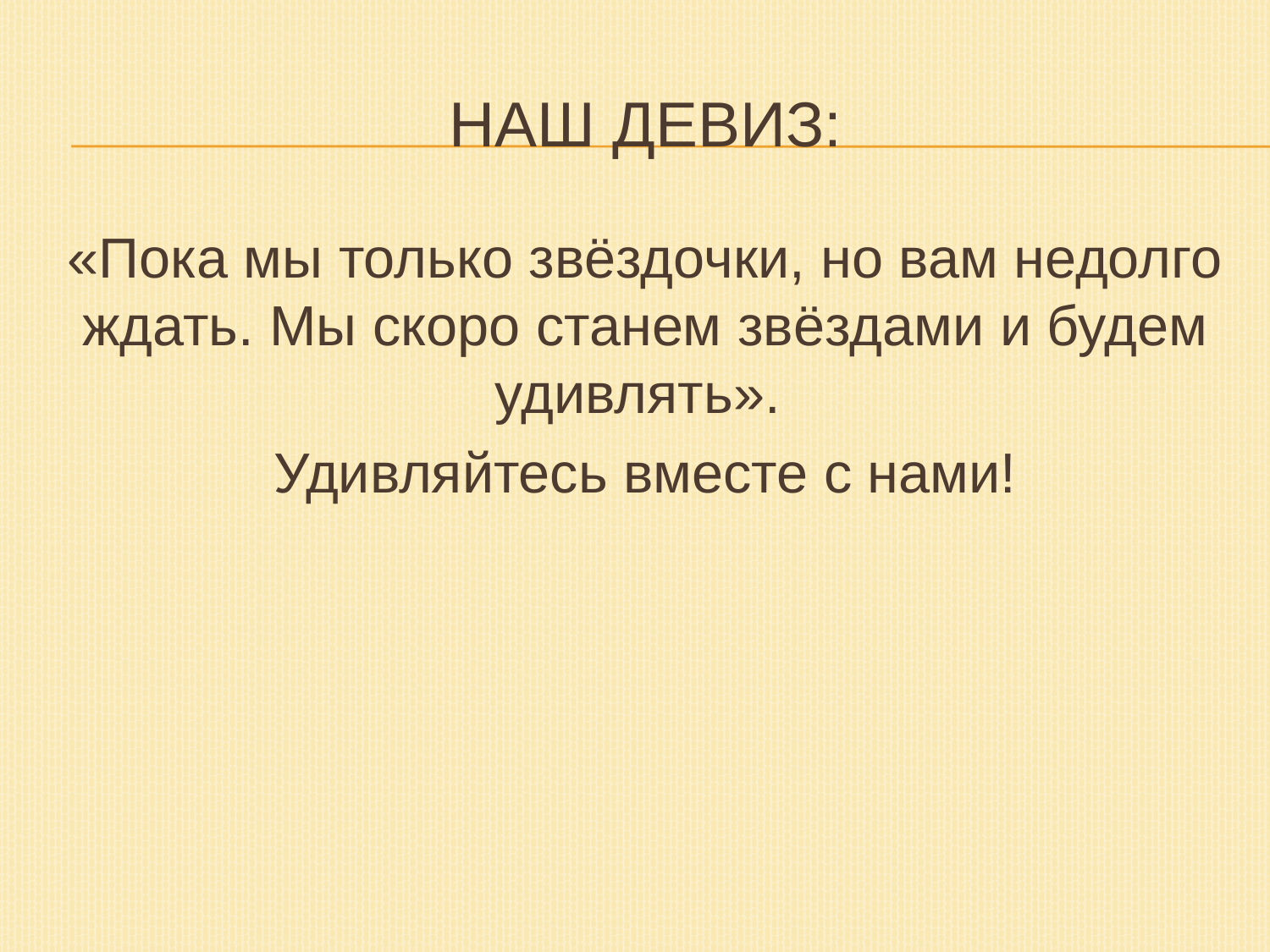

# Наш девиз:
«Пока мы только звёздочки, но вам недолго ждать. Мы скоро станем звёздами и будем удивлять».
Удивляйтесь вместе с нами!